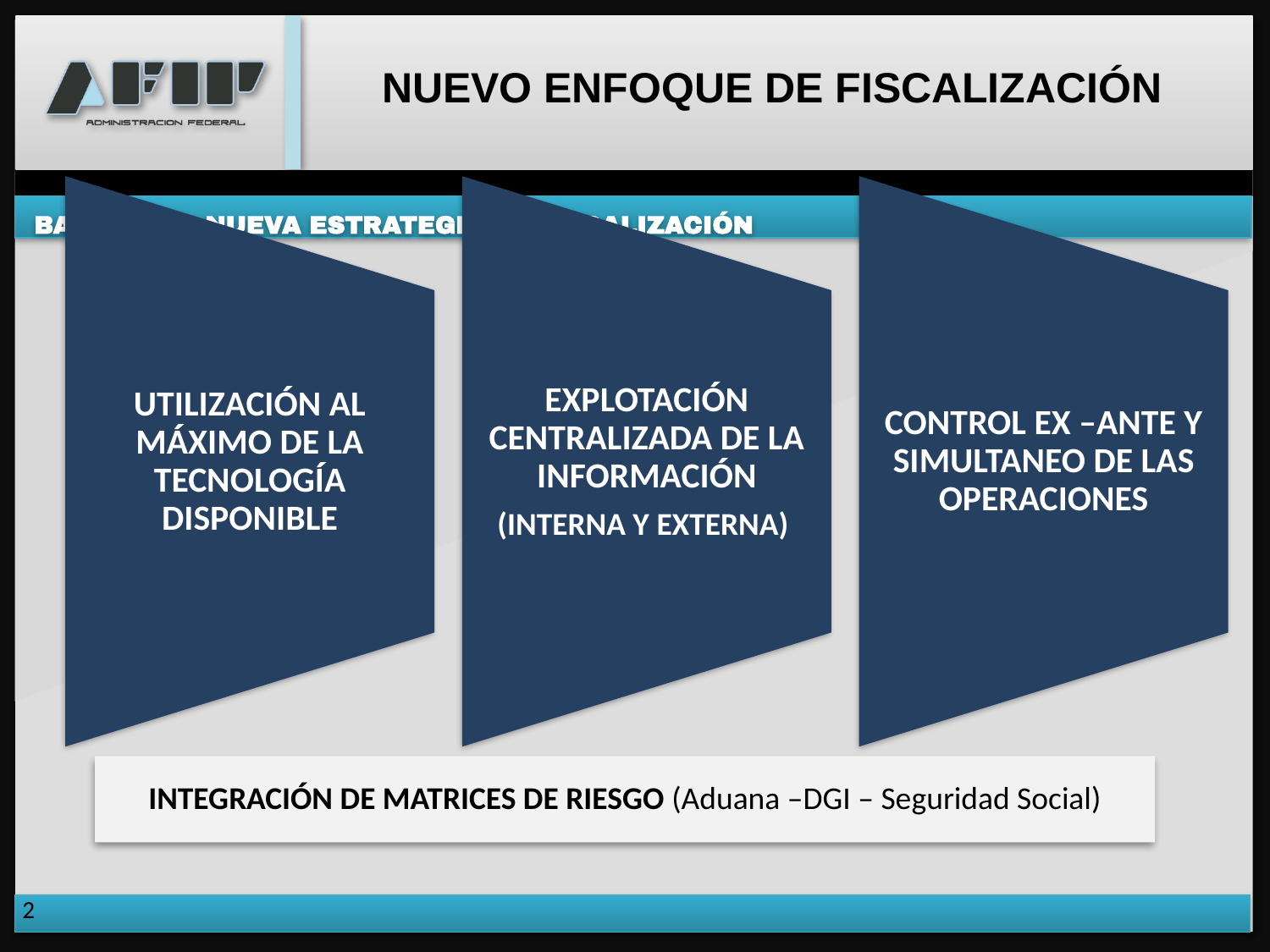

UTILIZACIÓN AL MÁXIMO DE LA TECNOLOGÍA DISPONIBLE

EXPLOTACIÓN CENTRALIZADA DE LA INFORMACIÓN
(INTERNA Y EXTERNA)

CONTROL EX –ANTE Y SIMULTANEO DE LAS OPERACIONES
BASE DE LA NUEVA ESTRATEGIA DE FISCALIZACIÓN
INTEGRACIÓN DE MATRICES DE RIESGO (Aduana –DGI – Seguridad Social)
2